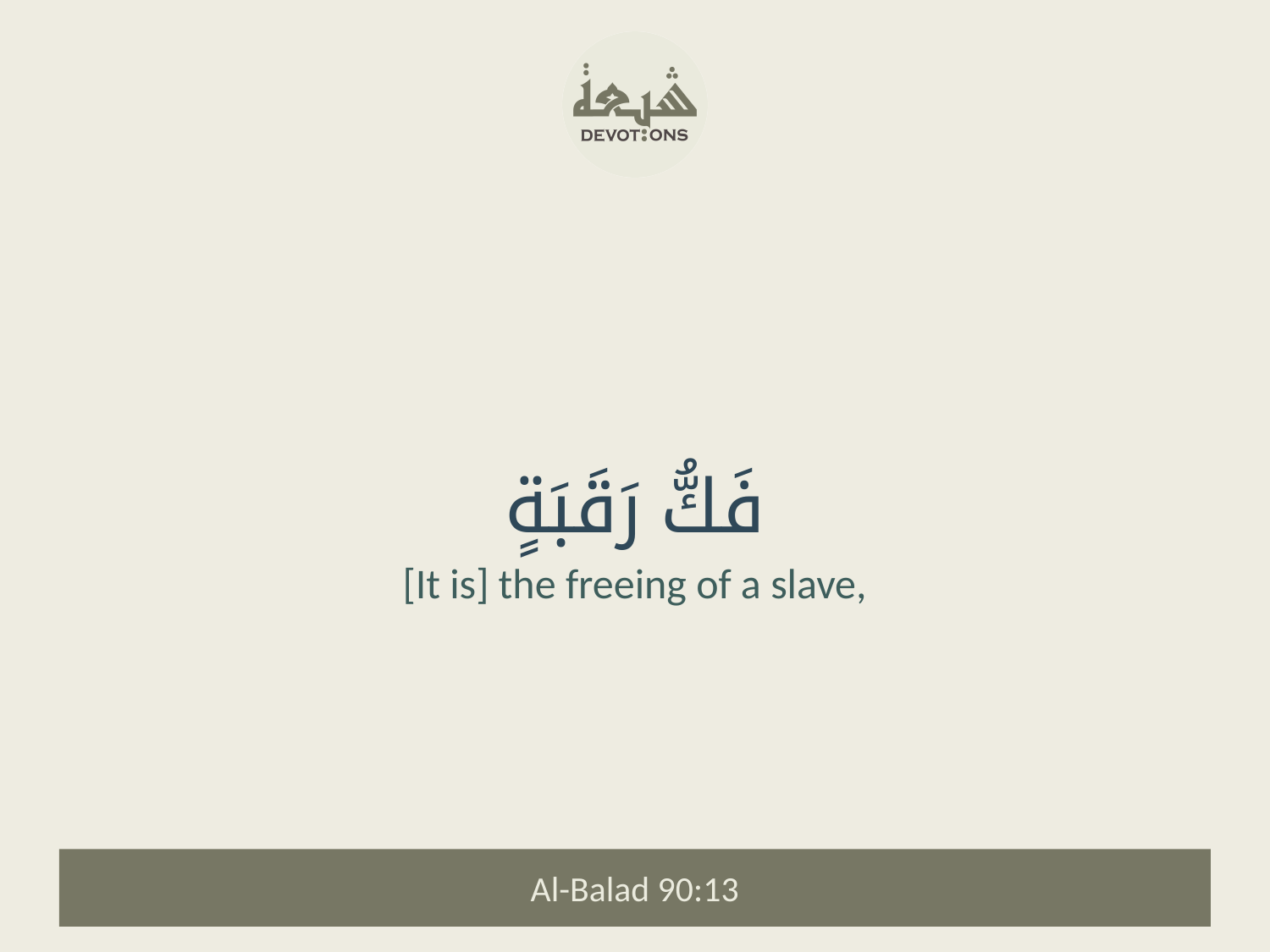

فَكُّ رَقَبَةٍ
[It is] the freeing of a slave,
Al-Balad 90:13